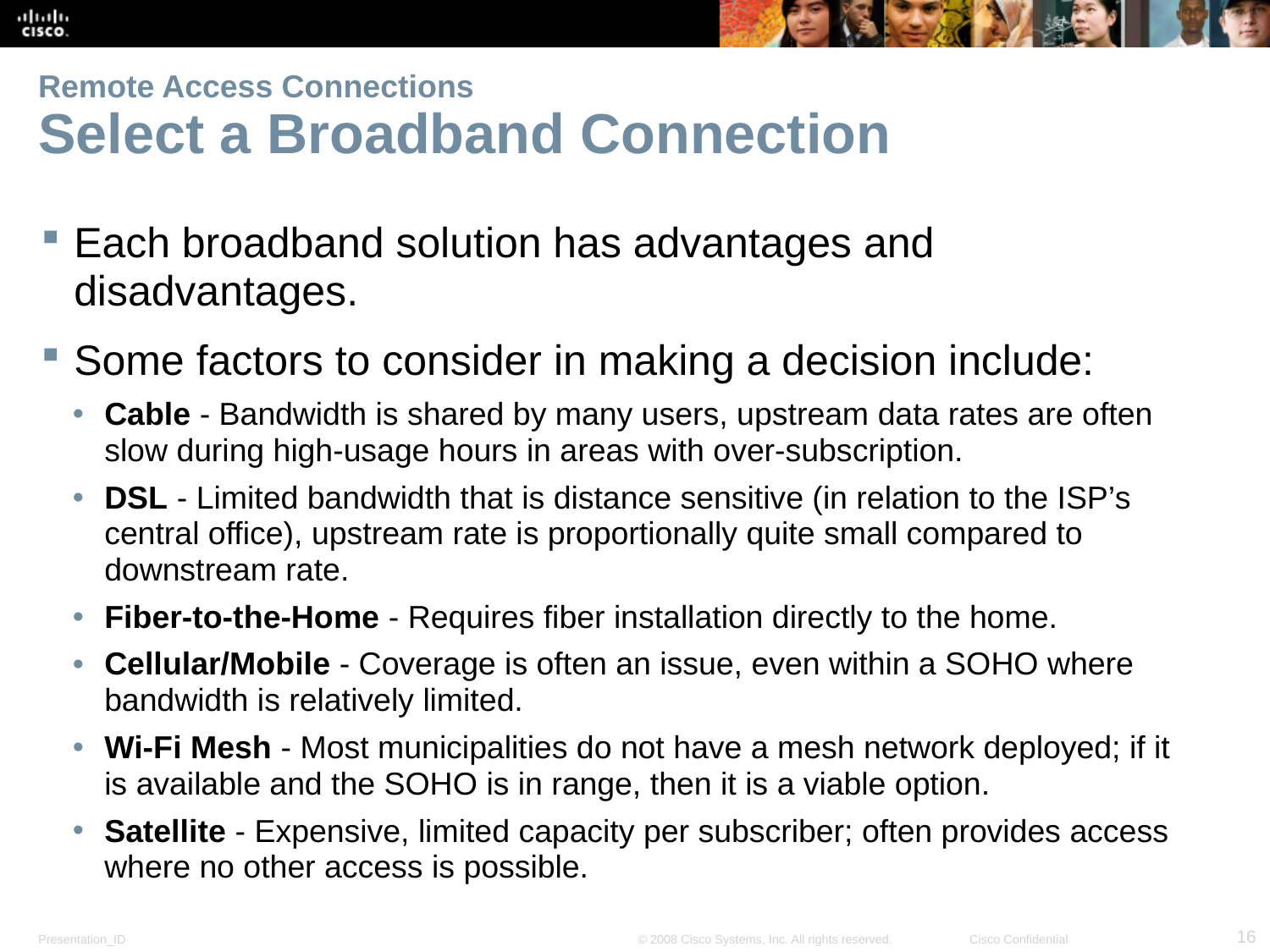

# Remote Access Connections Select a Broadband Connection
Each broadband solution has advantages and disadvantages.
Some factors to consider in making a decision include:
Cable - Bandwidth is shared by many users, upstream data rates are often slow during high-usage hours in areas with over-subscription.
DSL - Limited bandwidth that is distance sensitive (in relation to the ISP’s central office), upstream rate is proportionally quite small compared to downstream rate.
Fiber-to-the-Home - Requires fiber installation directly to the home.
Cellular/Mobile - Coverage is often an issue, even within a SOHO where bandwidth is relatively limited.
Wi-Fi Mesh - Most municipalities do not have a mesh network deployed; if it is available and the SOHO is in range, then it is a viable option.
Satellite - Expensive, limited capacity per subscriber; often provides access where no other access is possible.